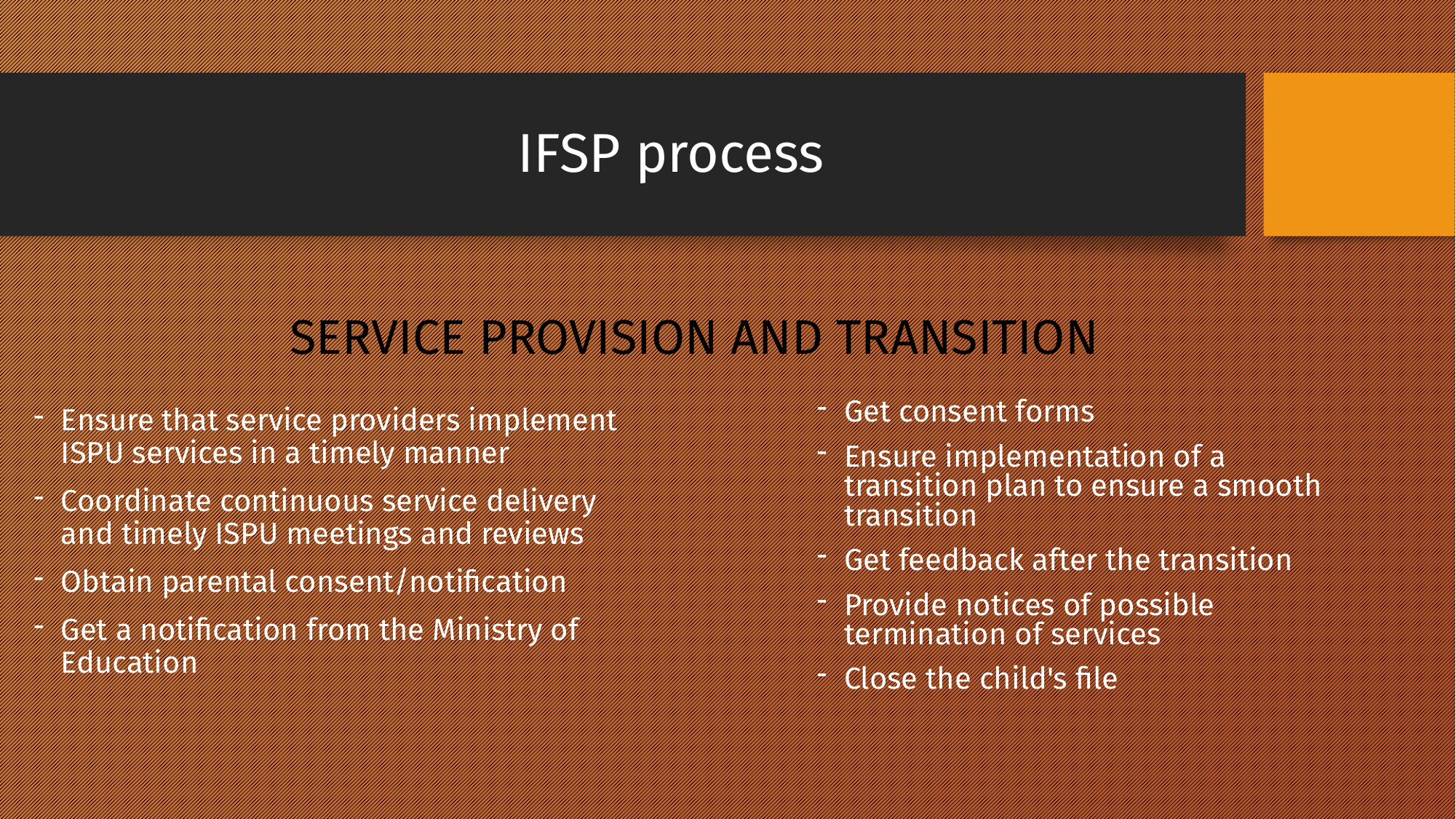

# IFSP process
SERVICE PROVISION AND TRANSITION
Get consent forms
Ensure implementation of a transition plan to ensure a smooth transition
Get feedback after the transition
Provide notices of possible termination of services
Close the child's file
Ensure that service providers implement ISPU services in a timely manner
Coordinate continuous service delivery and timely ISPU meetings and reviews
Obtain parental consent/notification
Get a notification from the Ministry of Education